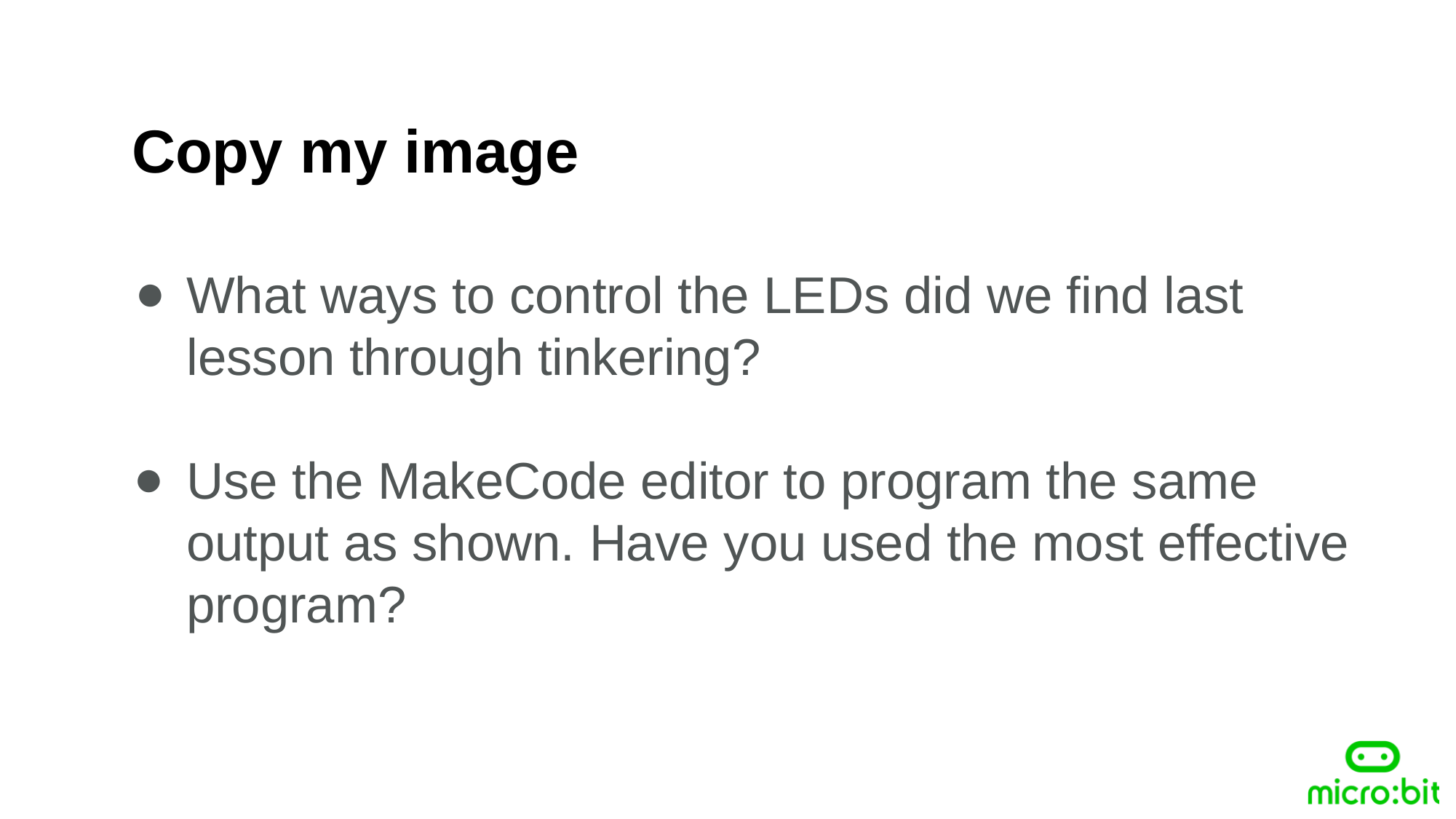

Copy my image

What ways to control the LEDs did we find last lesson through tinkering?

Use the MakeCode editor to program the same output as shown. Have you used the most effective program?